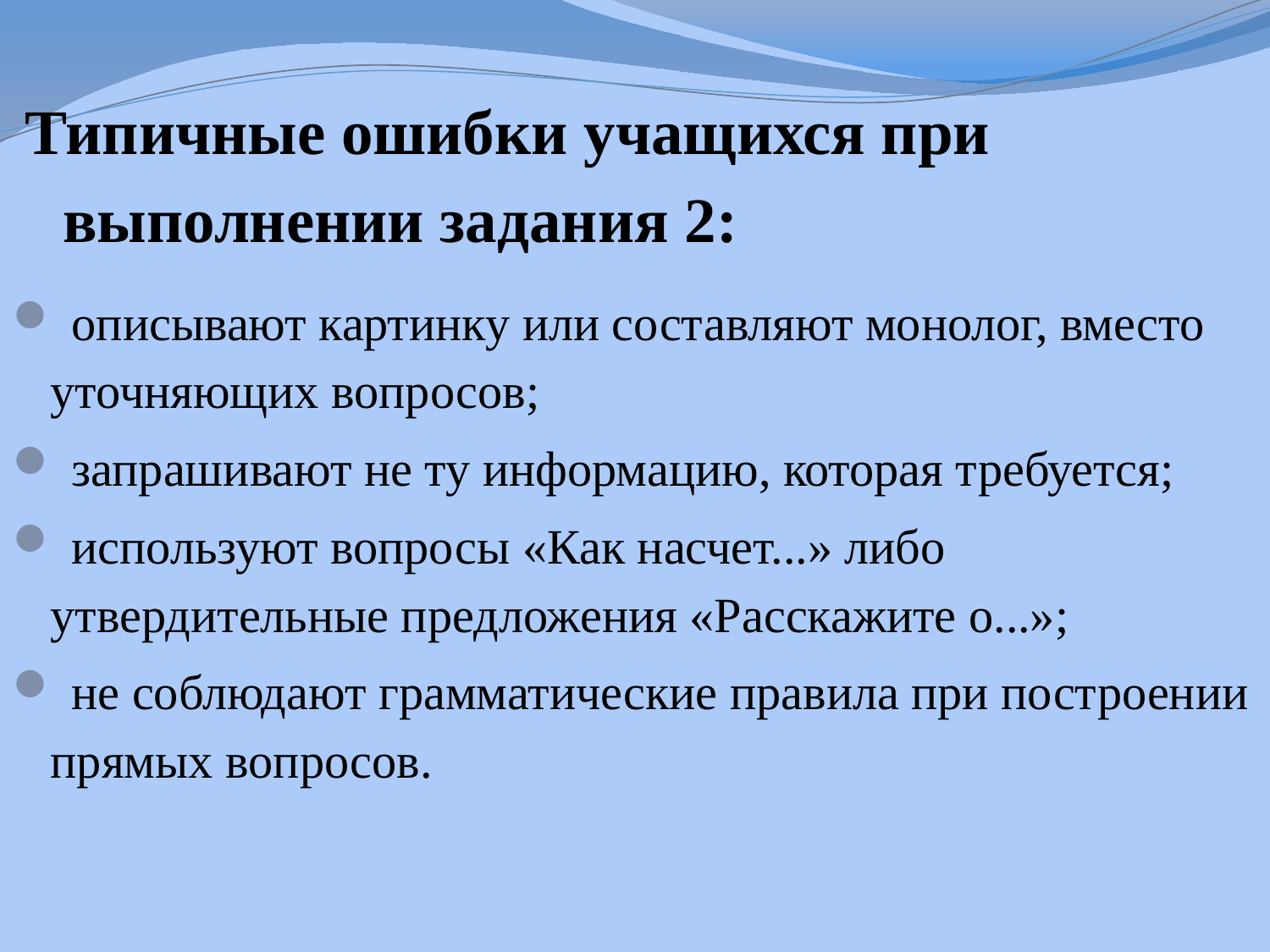

# Типичные ошибки учащихся при выполнении задания 2:
 описывают картинку или составляют монолог, вместо уточняющих вопросов;
 запрашивают не ту информацию, которая требуется;
 используют вопросы «Как насчет...» либо утвердительные предложения «Расскажите о...»;
 не соблюдают грамматические правила при построении прямых вопросов.